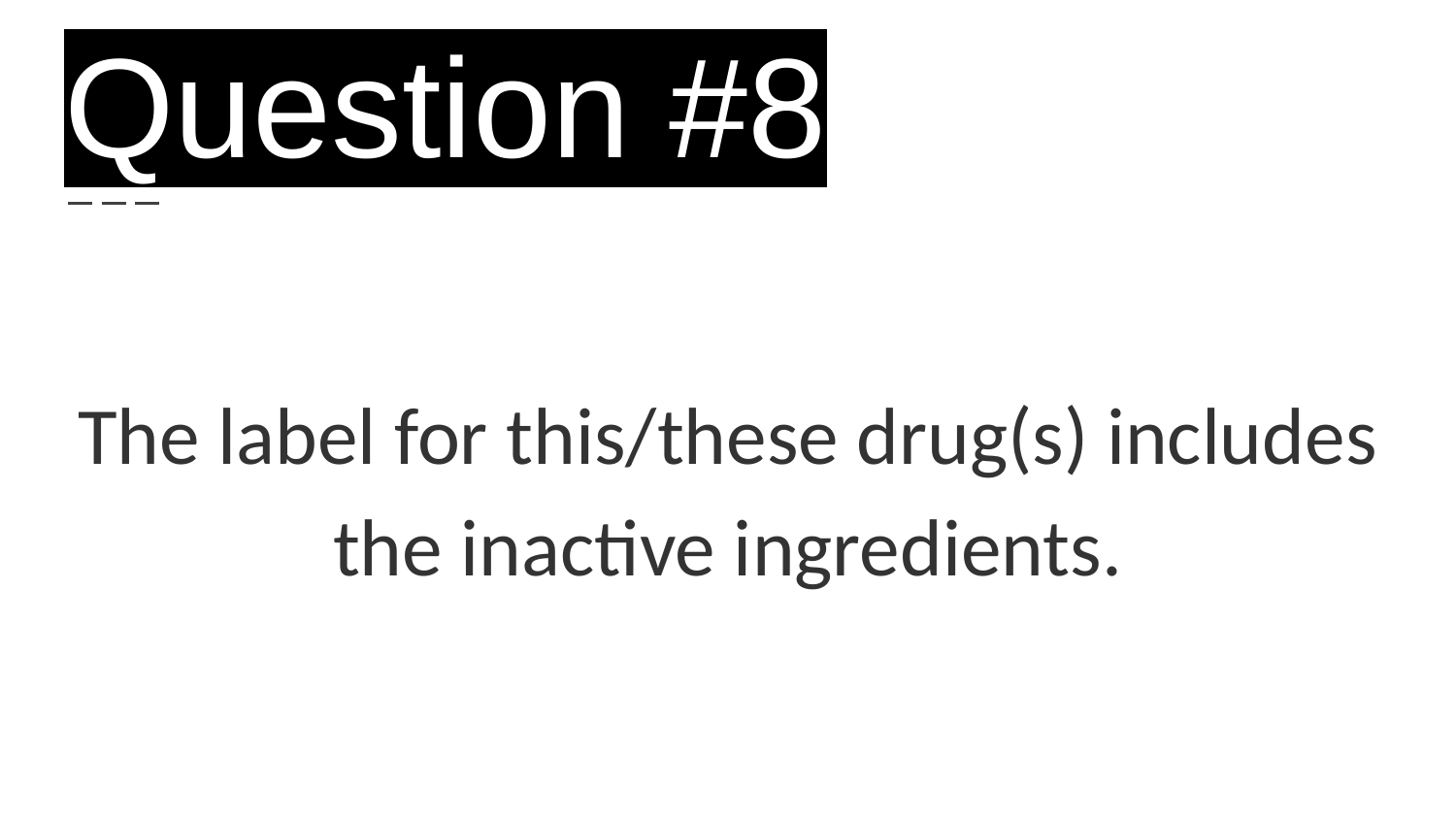

# Question #8
The label for this/these drug(s) includes the inactive ingredients.